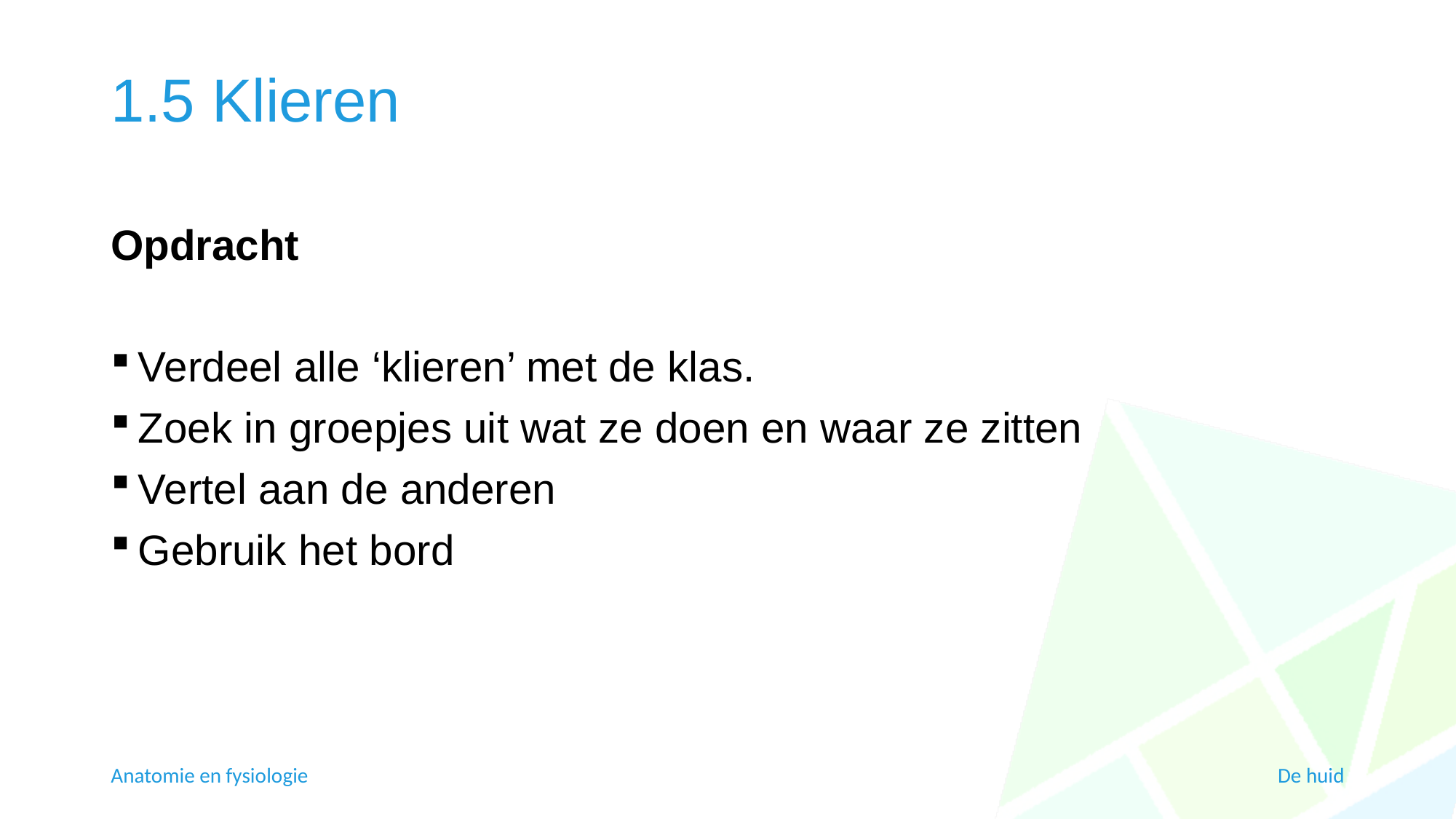

# 1.5 Klieren
Opdracht

Verdeel alle ‘klieren’ met de klas.
Zoek in groepjes uit wat ze doen en waar ze zitten
Vertel aan de anderen
Gebruik het bord

Anatomie en fysiologie
De huid